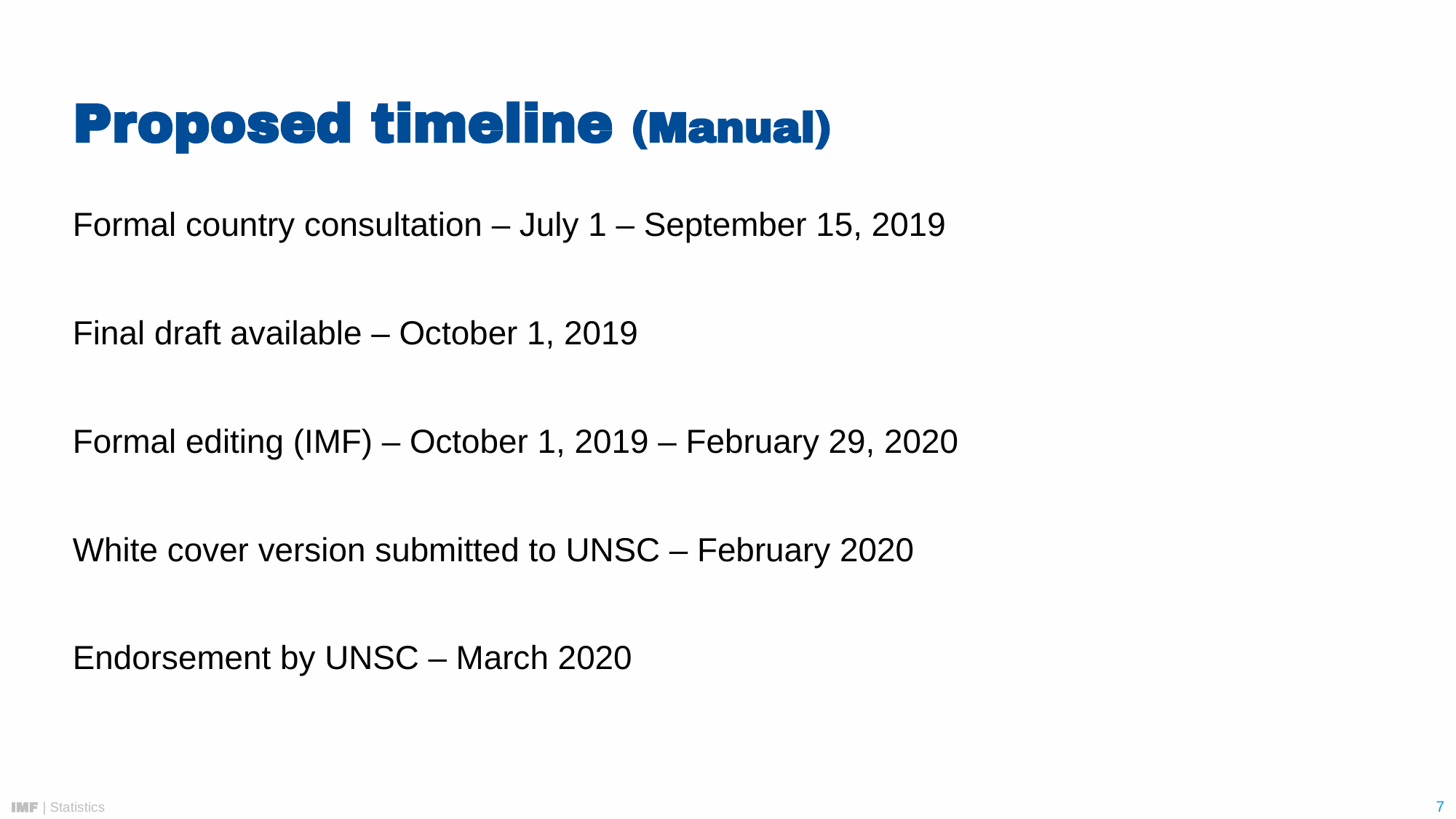

# Proposed timeline (Manual)
Formal country consultation – July 1 – September 15, 2019

Final draft available – October 1, 2019

Formal editing (IMF) – October 1, 2019 – February 29, 2020

White cover version submitted to UNSC – February 2020

Endorsement by UNSC – March 2020